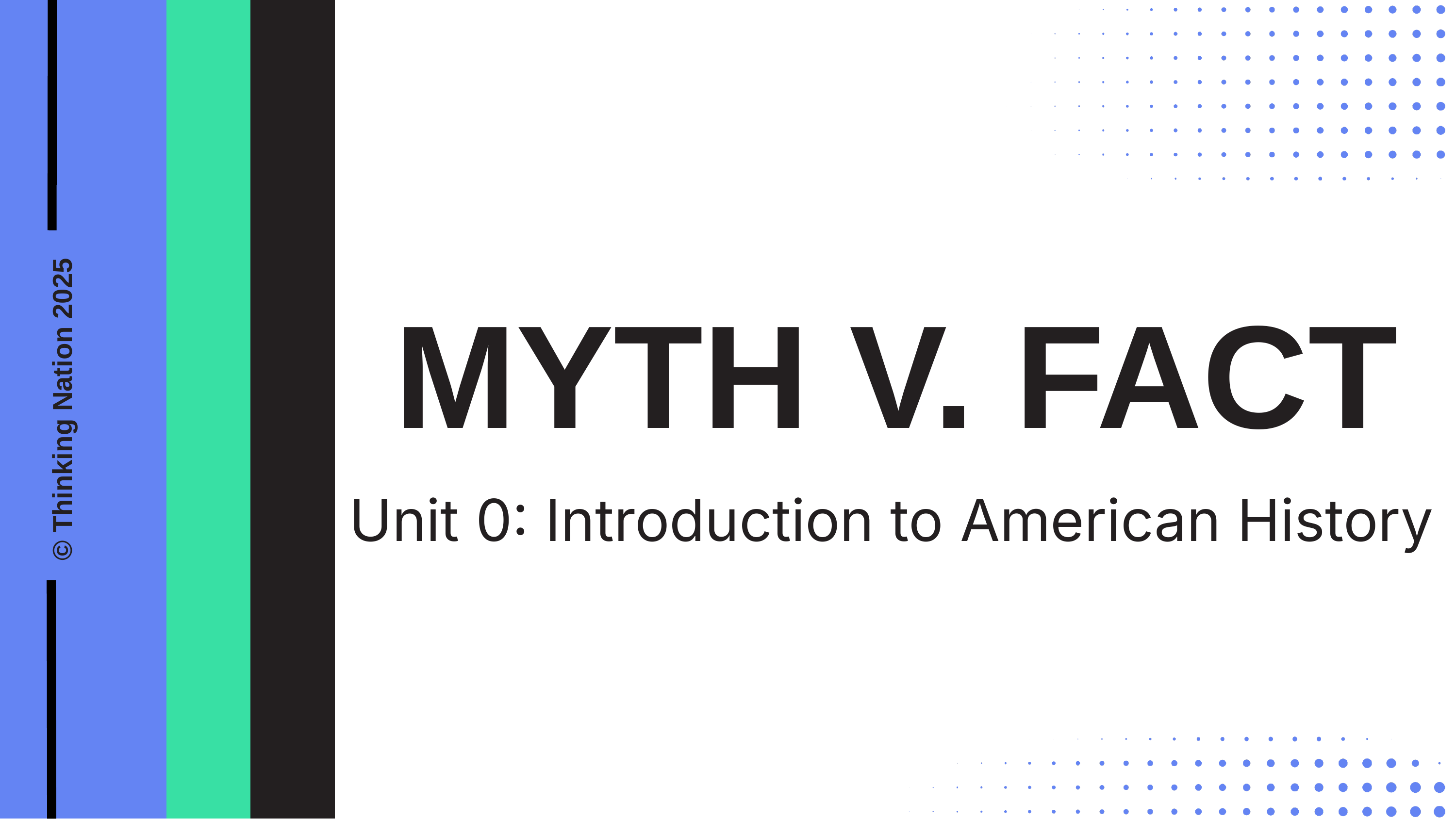

MYTH V. FACT
© Thinking Nation 2025
Unit 0: Introduction to American History